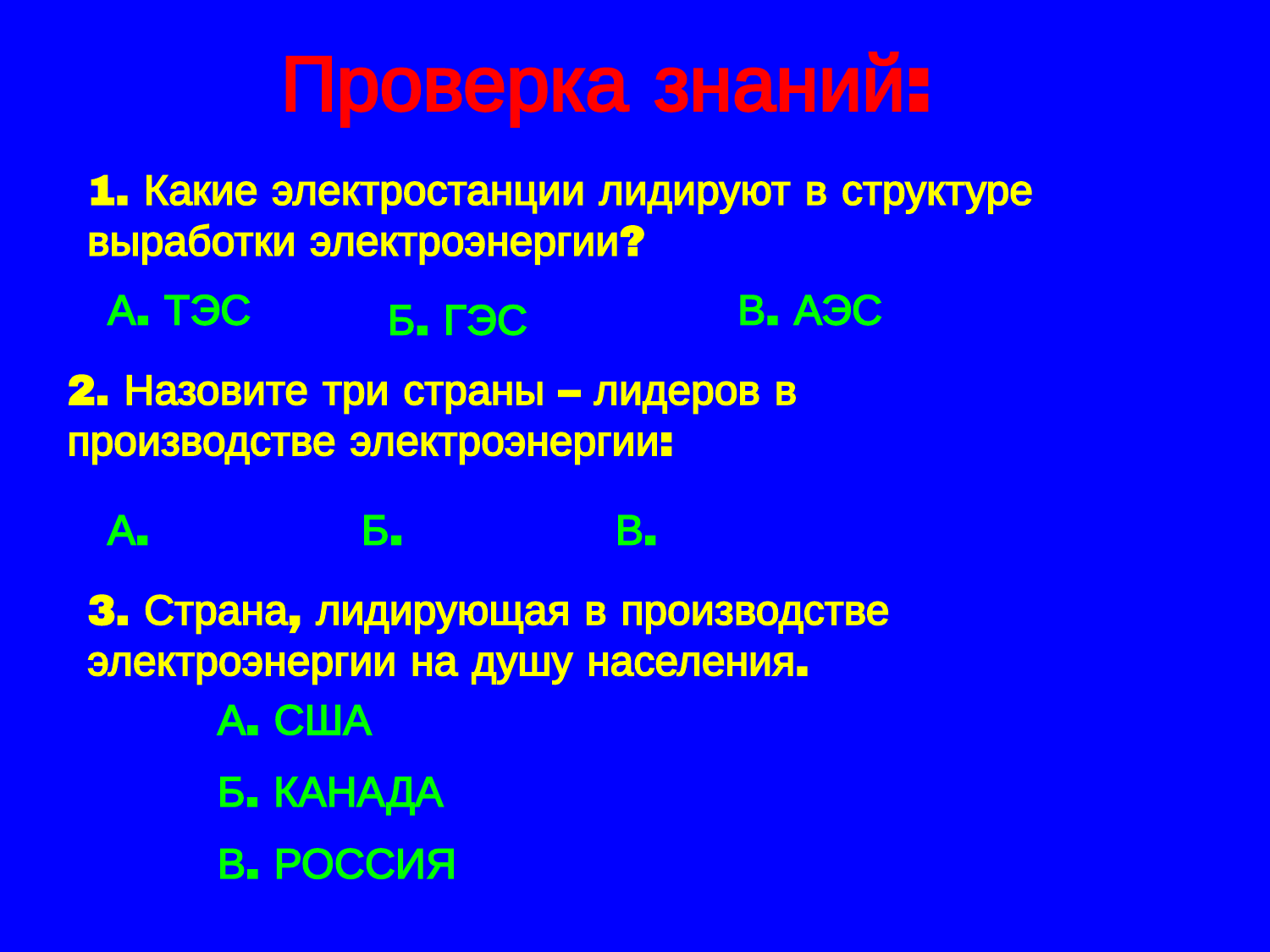

Проверка знаний:
1. Какие электростанции лидируют в структуре выработки электроэнергии?
А. ТЭС
В. АЭС
Б. ГЭС
2. Назовите три страны – лидеров в производстве электроэнергии:
А.		Б.		В.
3. Страна, лидирующая в производстве электроэнергии на душу населения.
А. США
Б. КАНАДА
В. РОССИЯ